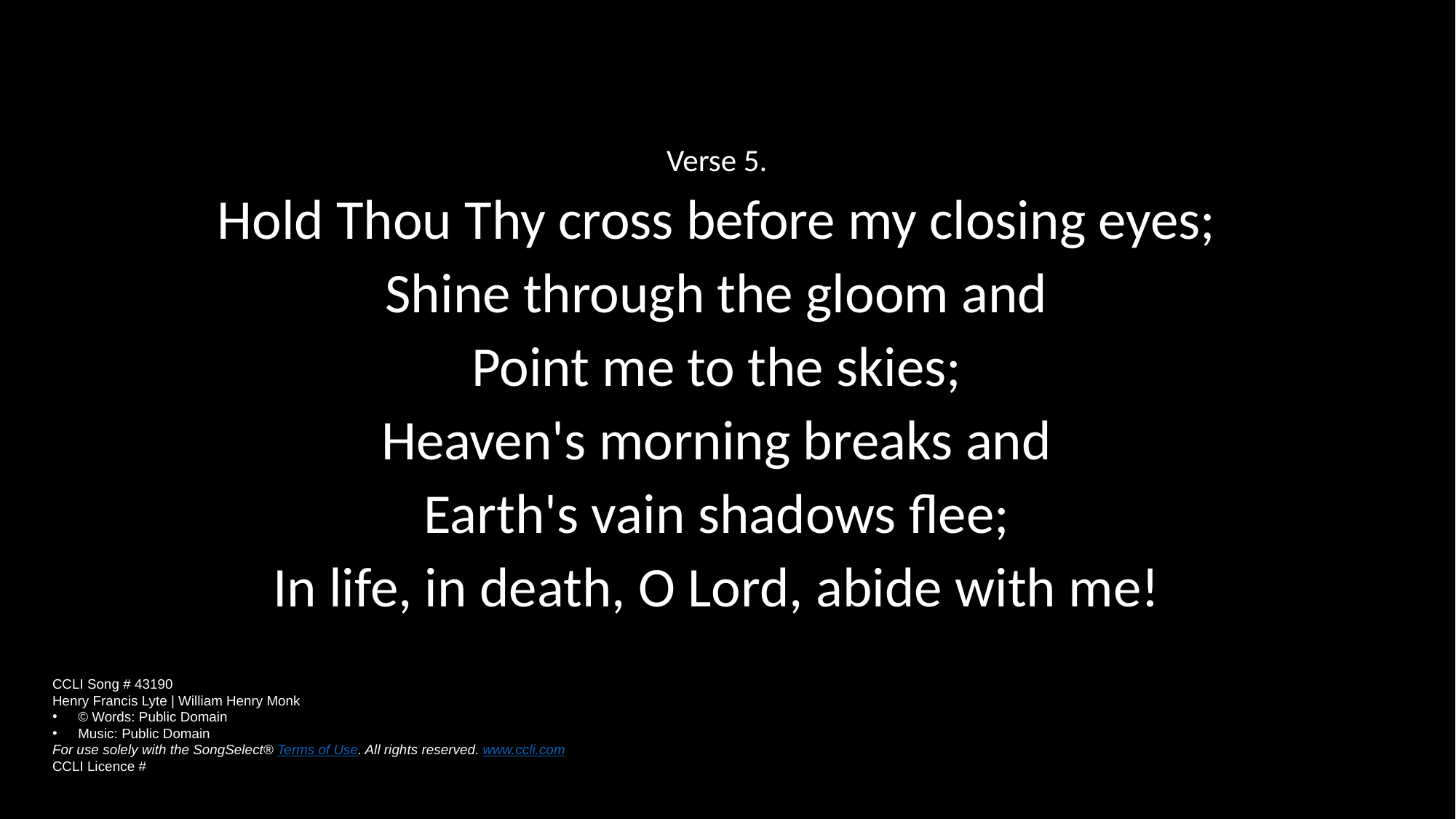

Verse 5.
Hold Thou Thy cross before my closing eyes;
Shine through the gloom and
Point me to the skies;
Heaven's morning breaks and
Earth's vain shadows flee;
In life, in death, O Lord, abide with me!
CCLI Song # 43190
Henry Francis Lyte | William Henry Monk
© Words: Public Domain
Music: Public Domain
For use solely with the SongSelect® Terms of Use. All rights reserved. www.ccli.com
CCLI Licence #